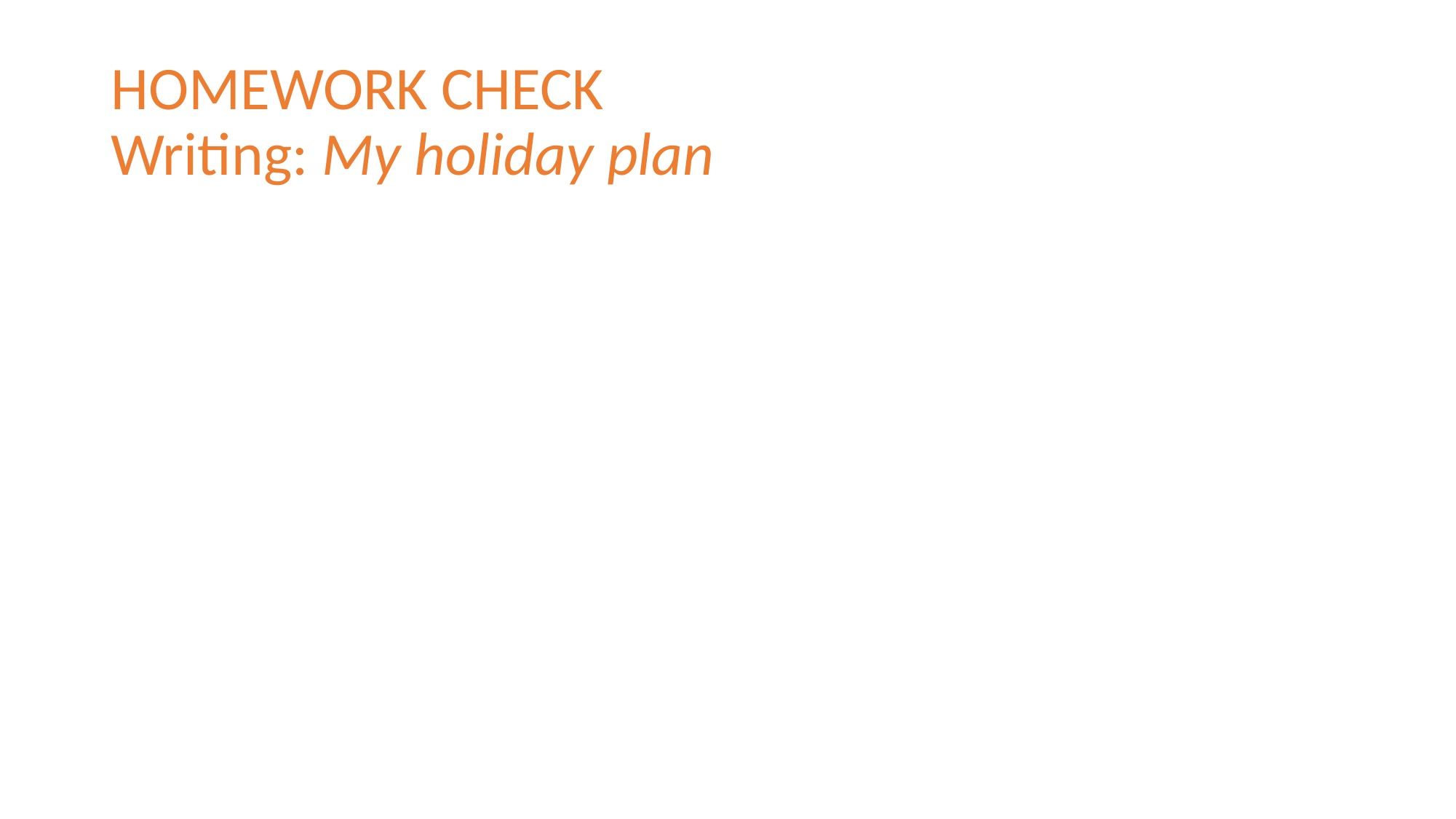

# HOMEWORK CHECK Writing: My holiday plan